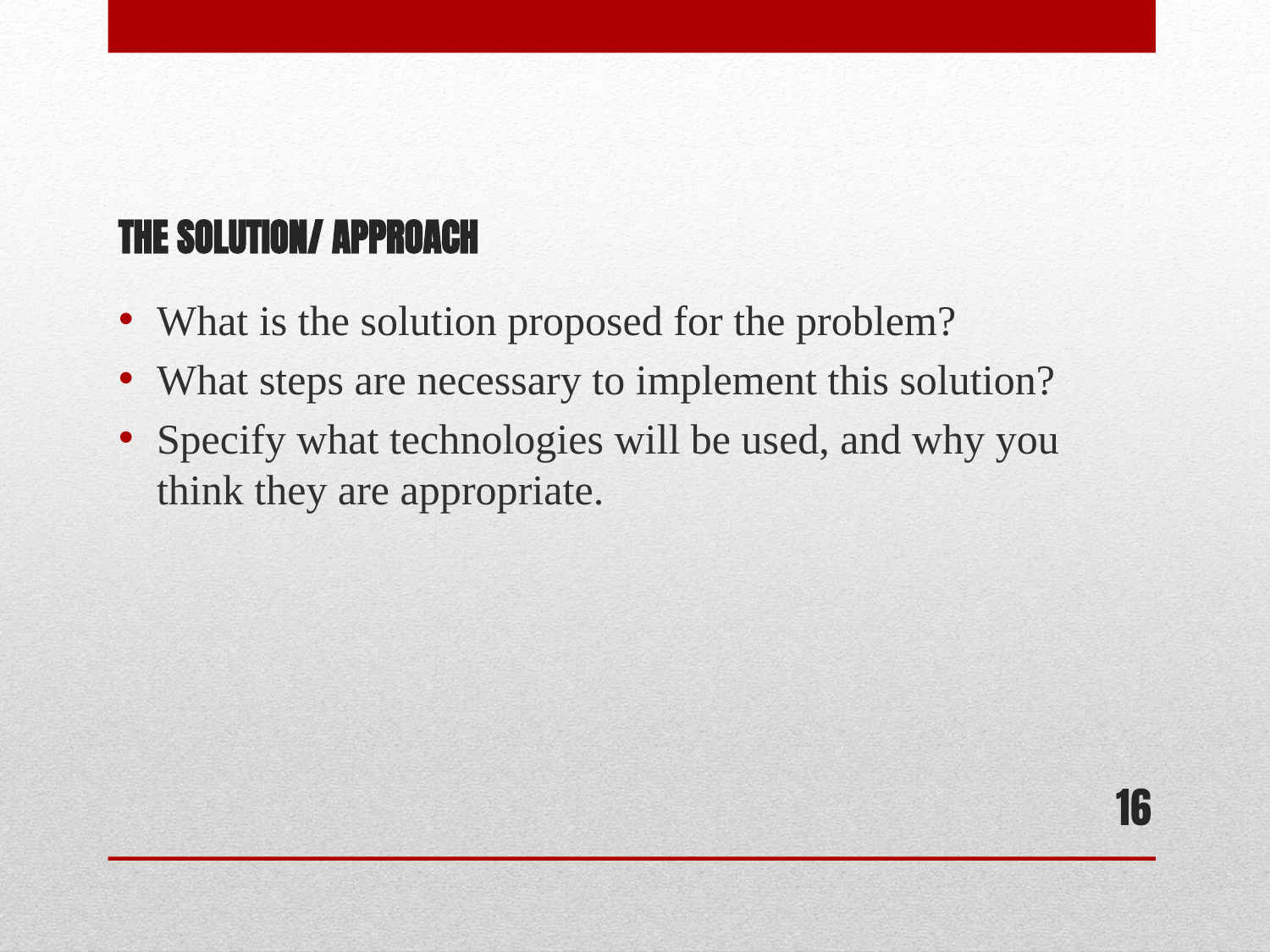

What is the solution proposed for the problem?
What steps are necessary to implement this solution?
Specify what technologies will be used, and why you think they are appropriate.

# The Solution/ Approach
16